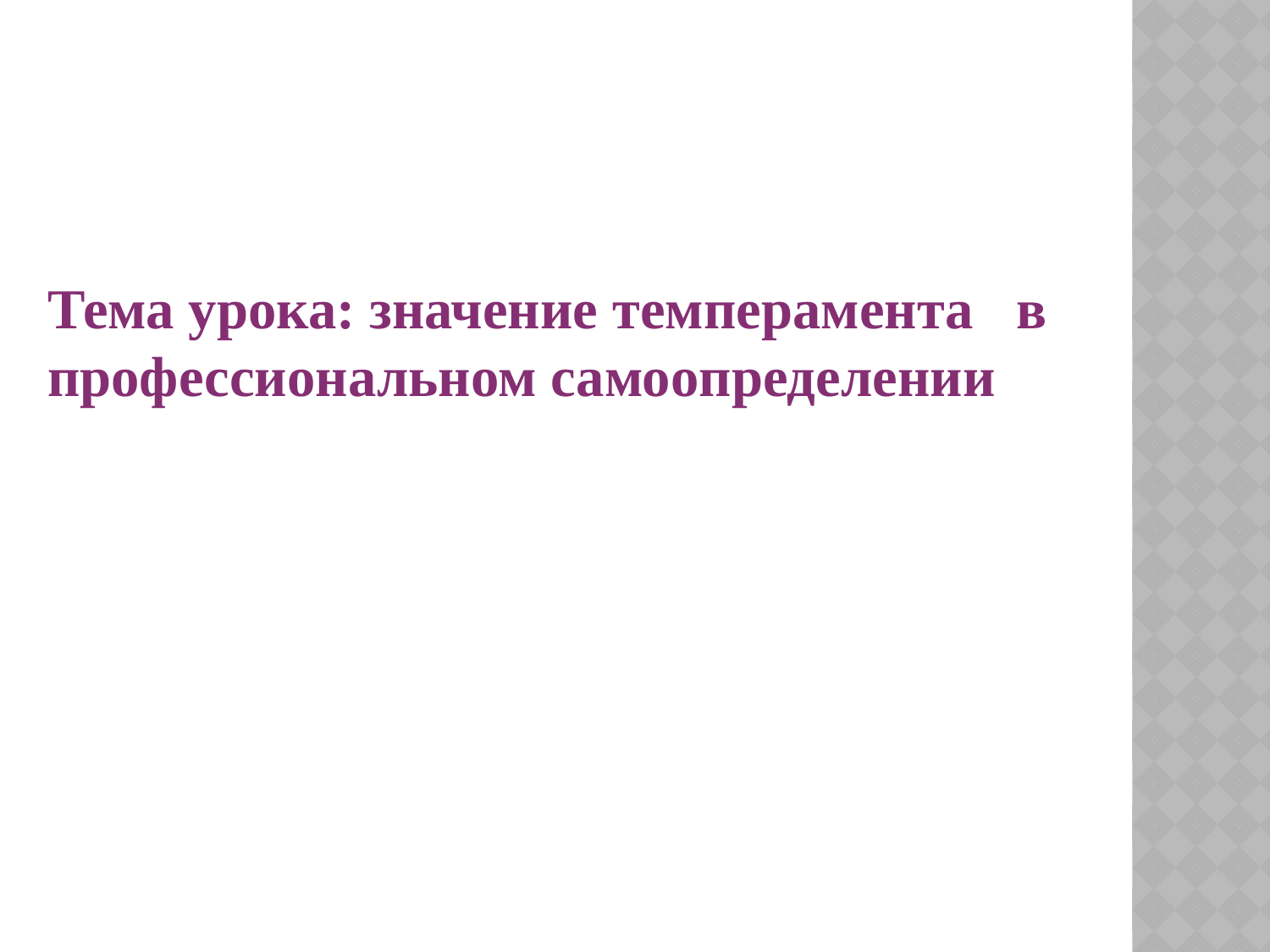

Тема урока: значение темперамента   в профессиональном самоопределении